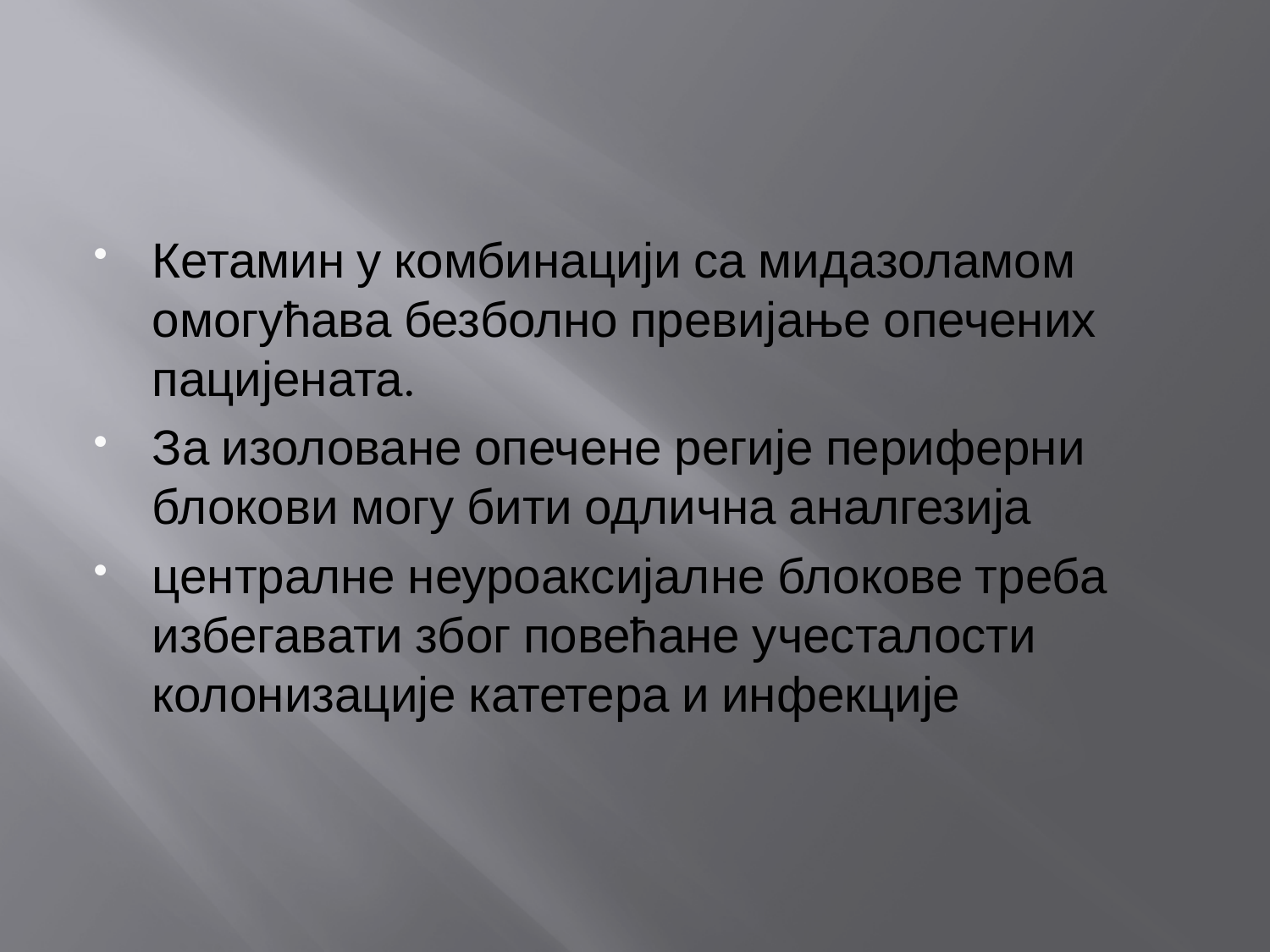

#
Кетамин у комбинацији са мидазоламом омогућава безболно превијање опечених пацијената.
За изоловане опечене регије периферни блокови могу бити одлична аналгезија
централне неуроаксијалне блокове треба избегавати због повећане учесталости колонизације катетера и инфекције